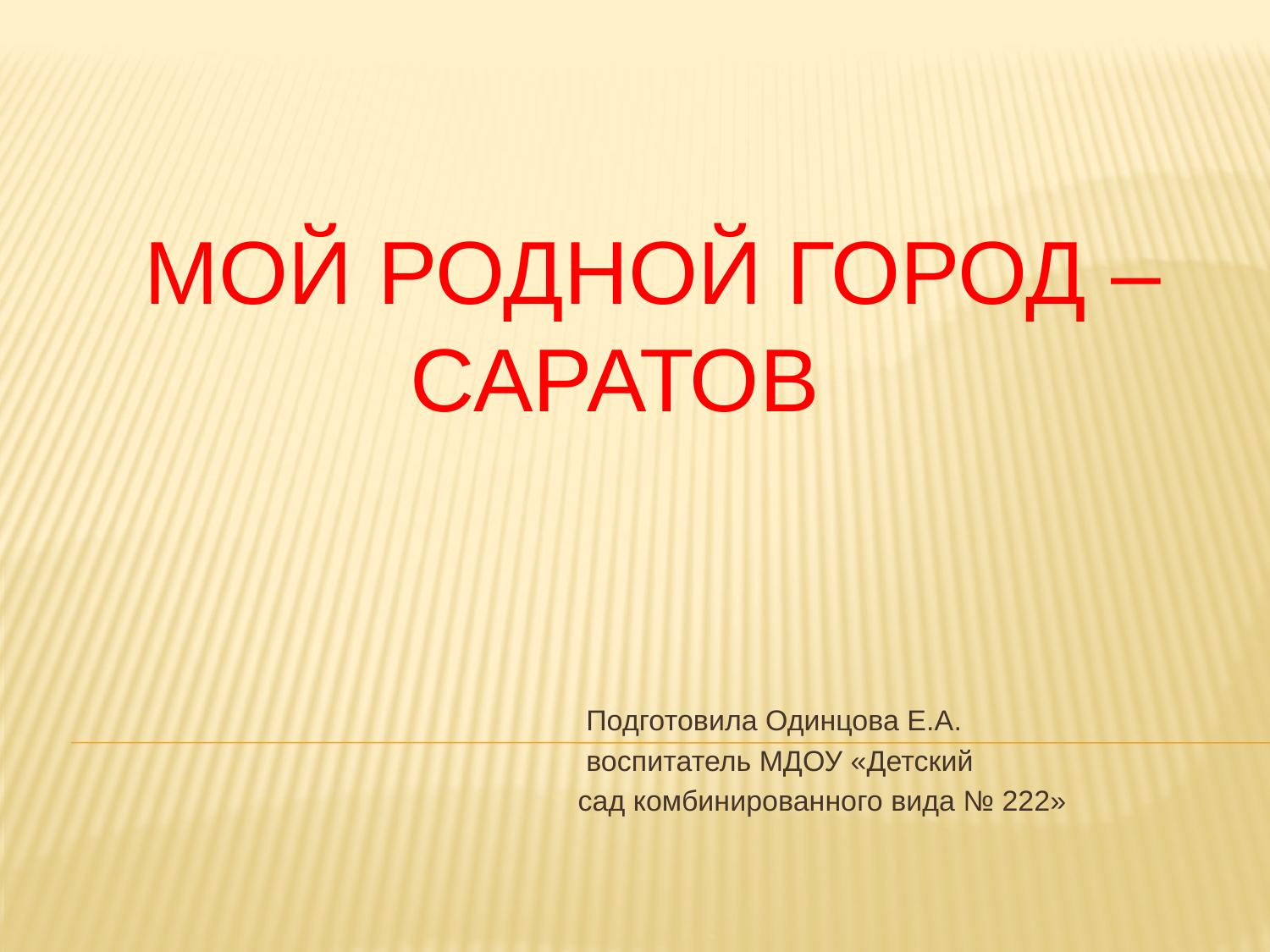

# Мой родной город – Саратов
 Подготовила Одинцова Е.А.
 воспитатель МДОУ «Детский
сад комбинированного вида № 222»